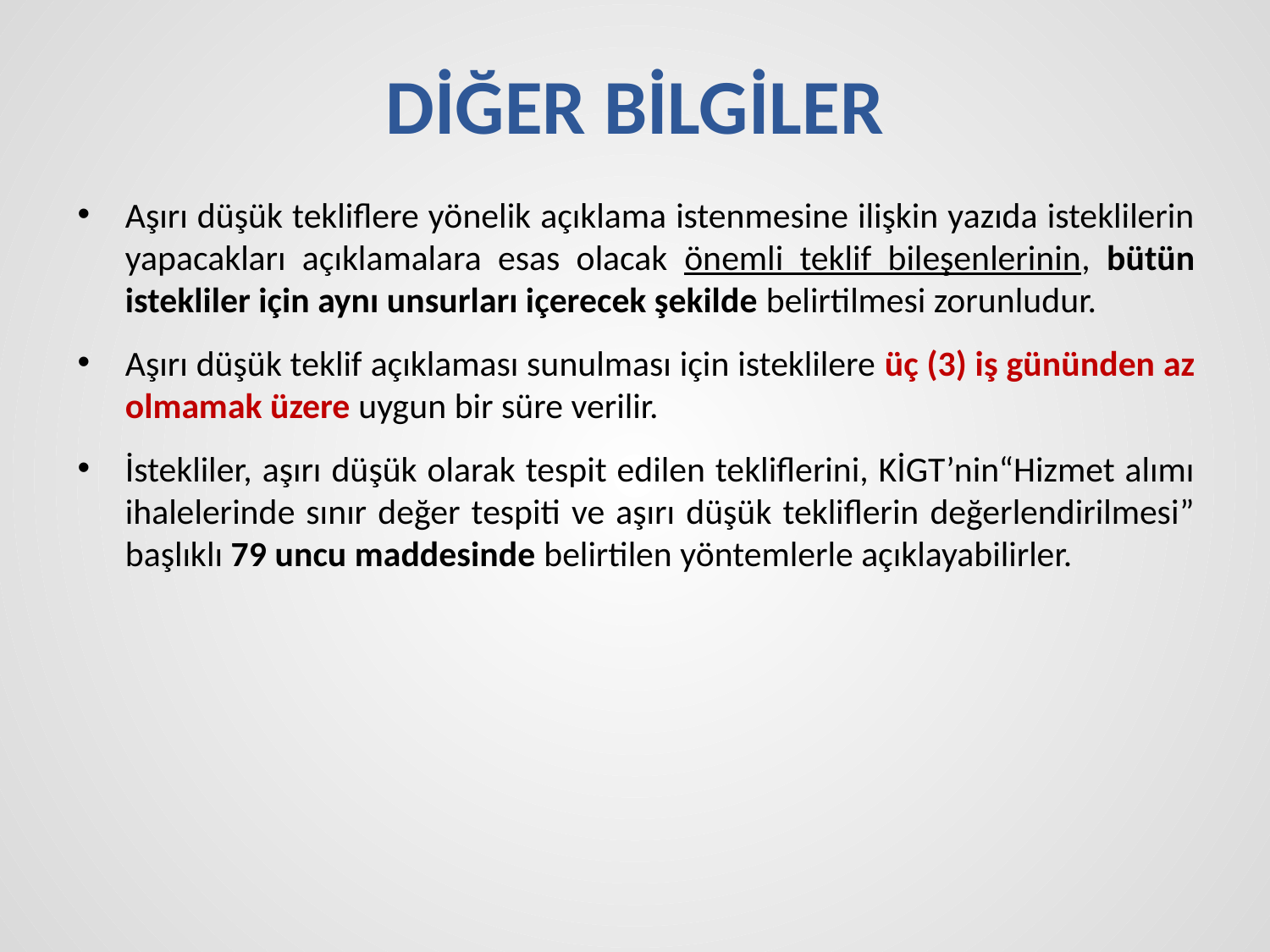

# DİĞER BİLGİLER
Aşırı düşük tekliflere yönelik açıklama istenmesine ilişkin yazıda isteklilerin yapacakları açıklamalara esas olacak önemli teklif bileşenlerinin, bütün istekliler için aynı unsurları içerecek şekilde belirtilmesi zorunludur.
Aşırı düşük teklif açıklaması sunulması için isteklilere üç (3) iş gününden az olmamak üzere uygun bir süre verilir.
İstekliler, aşırı düşük olarak tespit edilen tekliflerini, KİGT’nin“Hizmet alımı ihalelerinde sınır değer tespiti ve aşırı düşük tekliflerin değerlendirilmesi” başlıklı 79 uncu maddesinde belirtilen yöntemlerle açıklayabilirler.